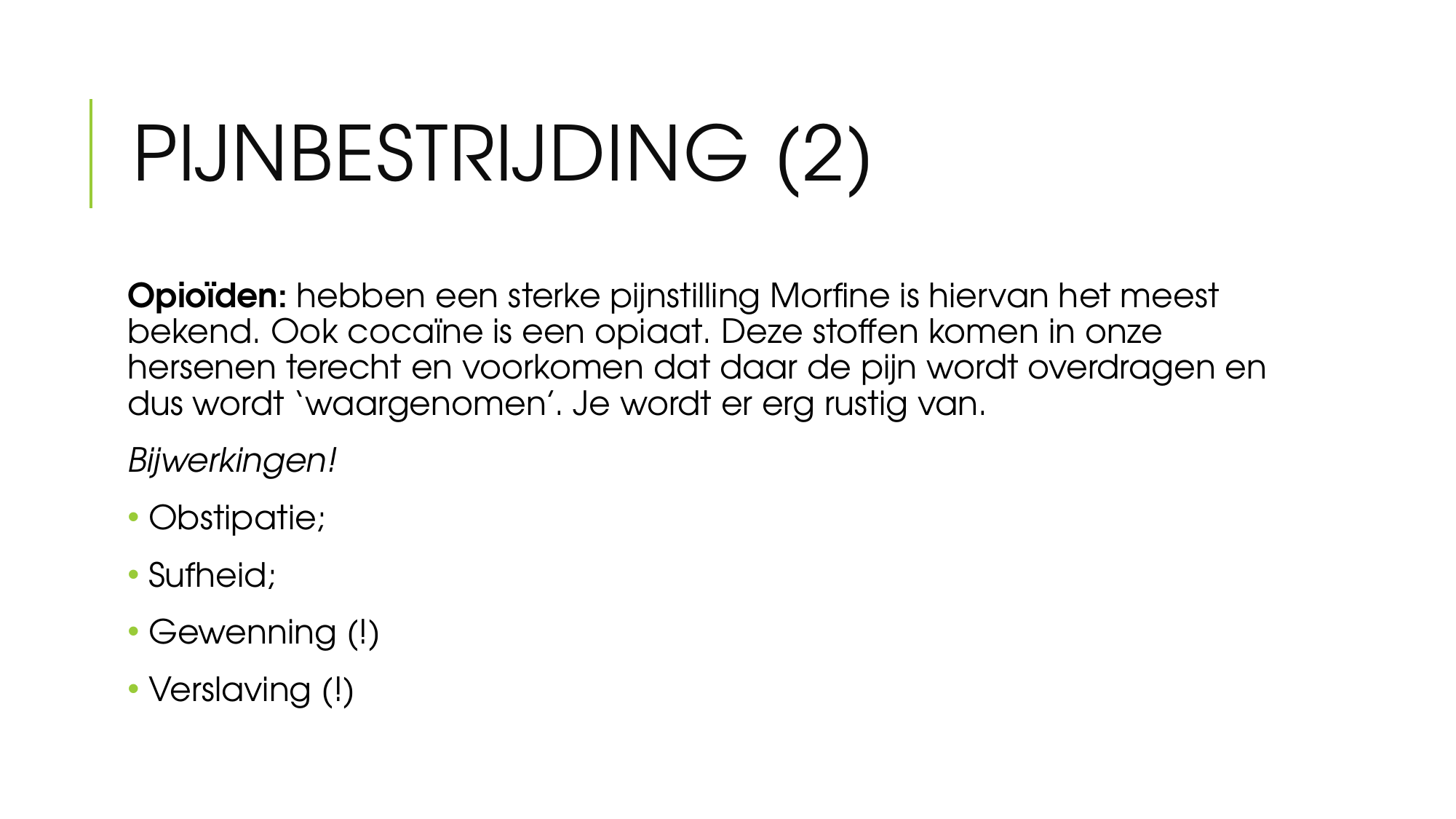

# Pijnbestrijding (2)
Opioïden: hebben een sterke pijnstilling Morfine is hiervan het meest bekend. Ook cocaïne is een opiaat. Deze stoffen komen in onze hersenen terecht en voorkomen dat daar de pijn wordt overdragen en dus wordt ‘waargenomen’. Je wordt er erg rustig van.
Bijwerkingen!
 Obstipatie;
 Sufheid;
 Gewenning (!)
 Verslaving (!)